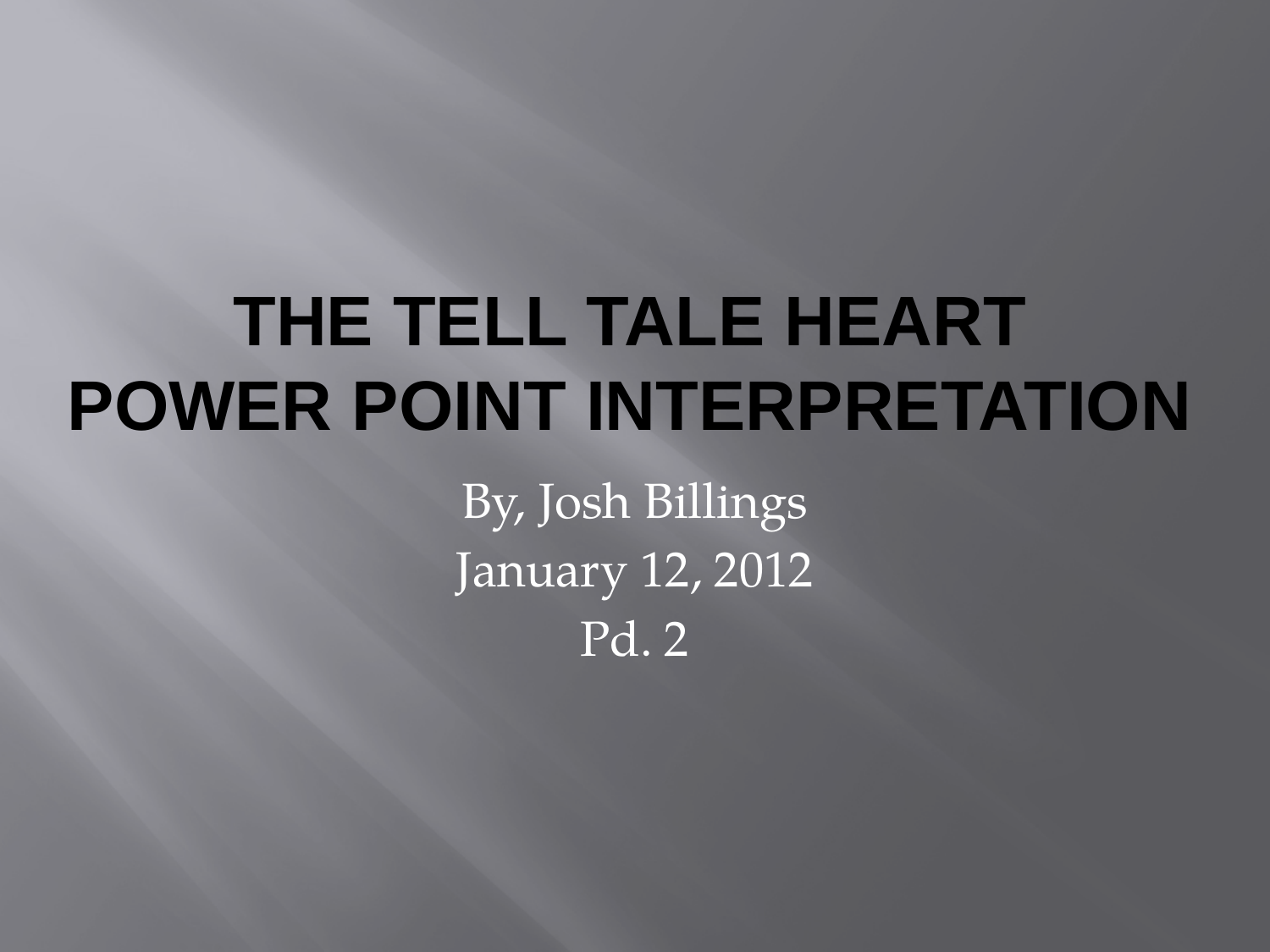

# The Tell Tale Heart Power Point Interpretation
By, Josh Billings
January 12, 2012
Pd. 2